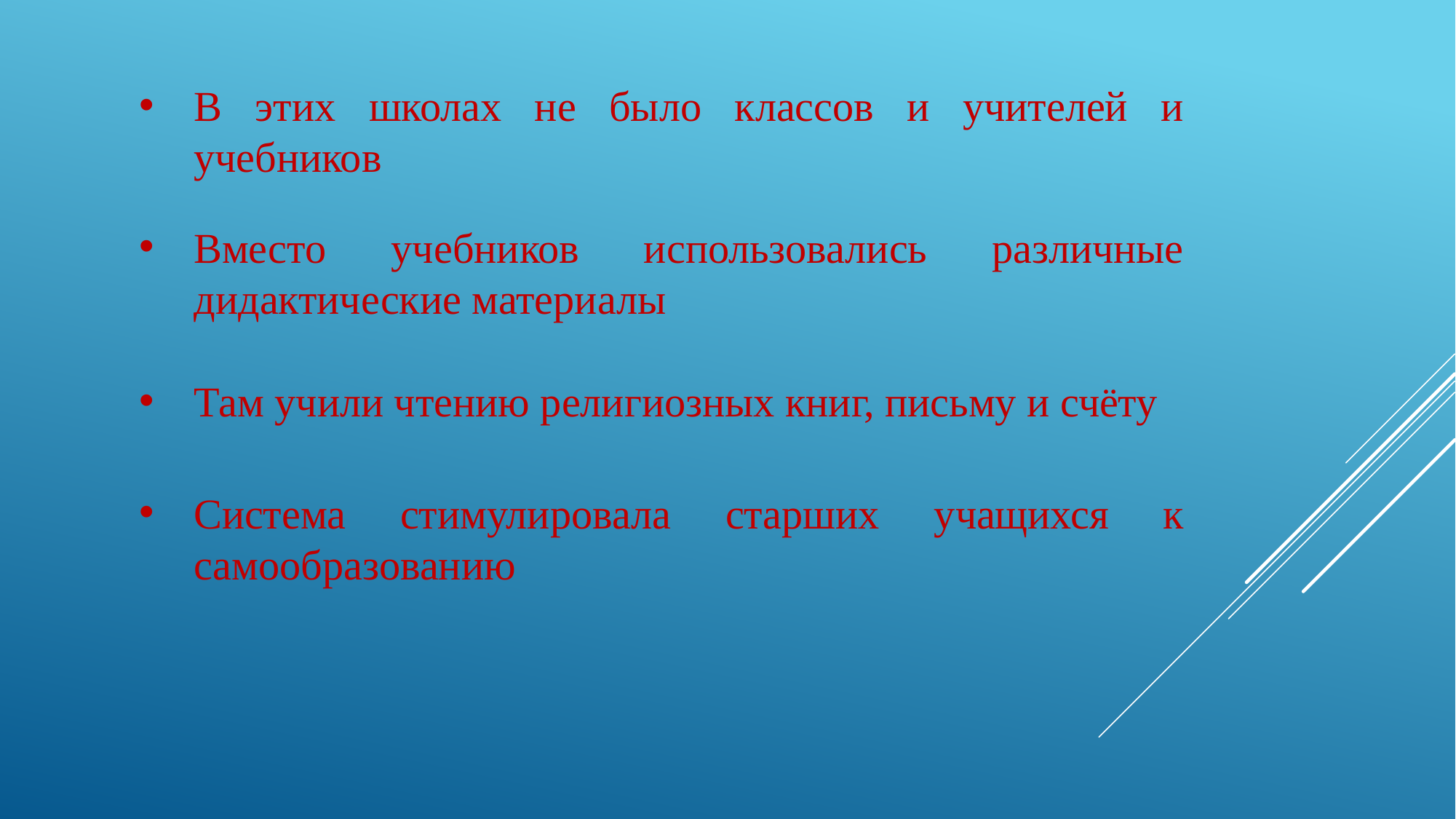

В этих школах не было классов и учителей и учебников
Вместо учебников использовались различные дидактические материалы
Там учили чтению религиозных книг, письму и счёту
Система стимулировала старших учащихся к самообразованию